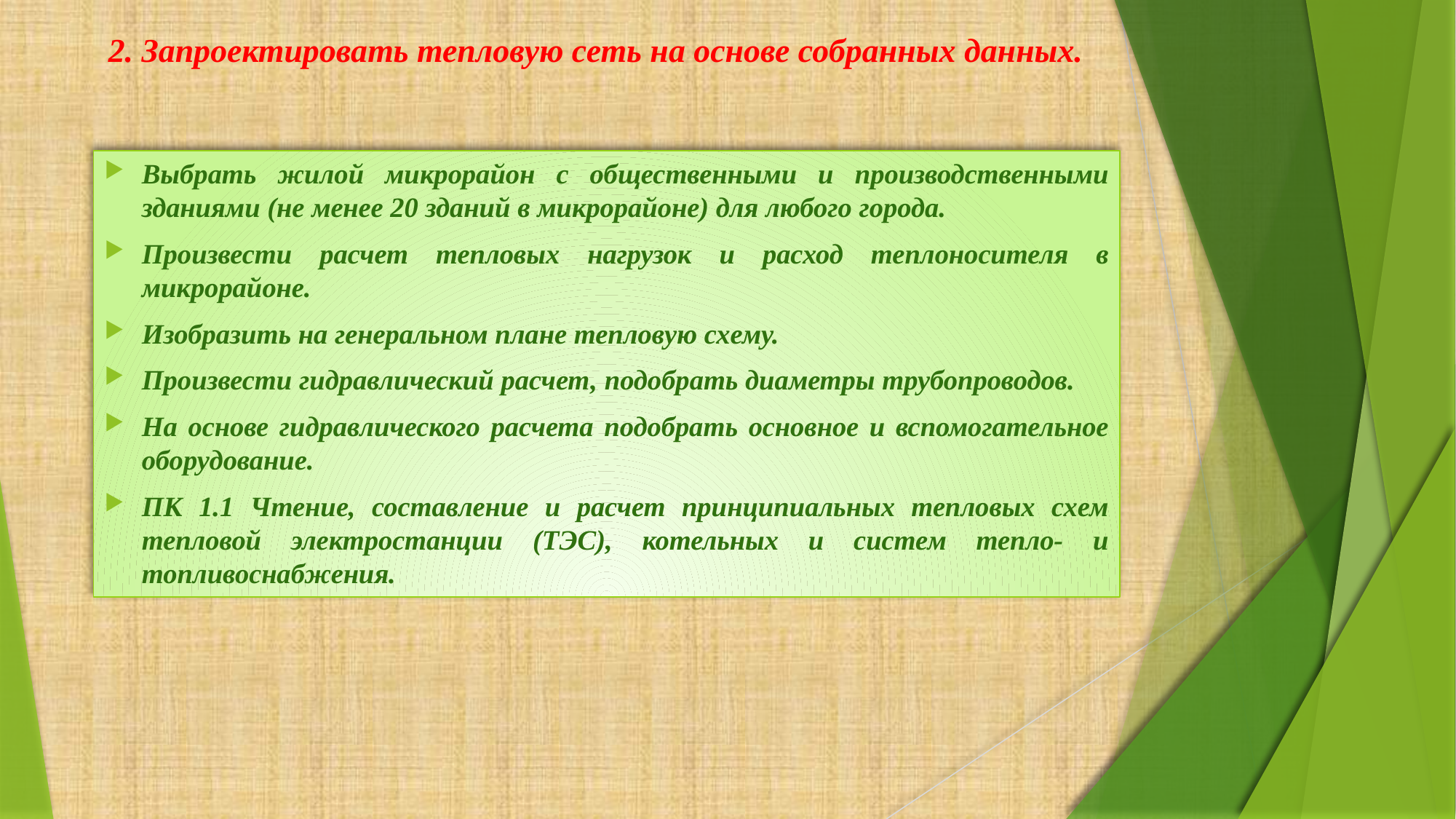

# 2. Запроектировать тепловую сеть на основе собранных данных.
Выбрать жилой микрорайон с общественными и производственными зданиями (не менее 20 зданий в микрорайоне) для любого города.
Произвести расчет тепловых нагрузок и расход теплоносителя в микрорайоне.
Изобразить на генеральном плане тепловую схему.
Произвести гидравлический расчет, подобрать диаметры трубопроводов.
На основе гидравлического расчета подобрать основное и вспомогательное оборудование.
ПК 1.1 Чтение, составление и расчет принципиальных тепловых схем тепловой электростанции (ТЭС), котельных и систем тепло- и топливоснабжения.